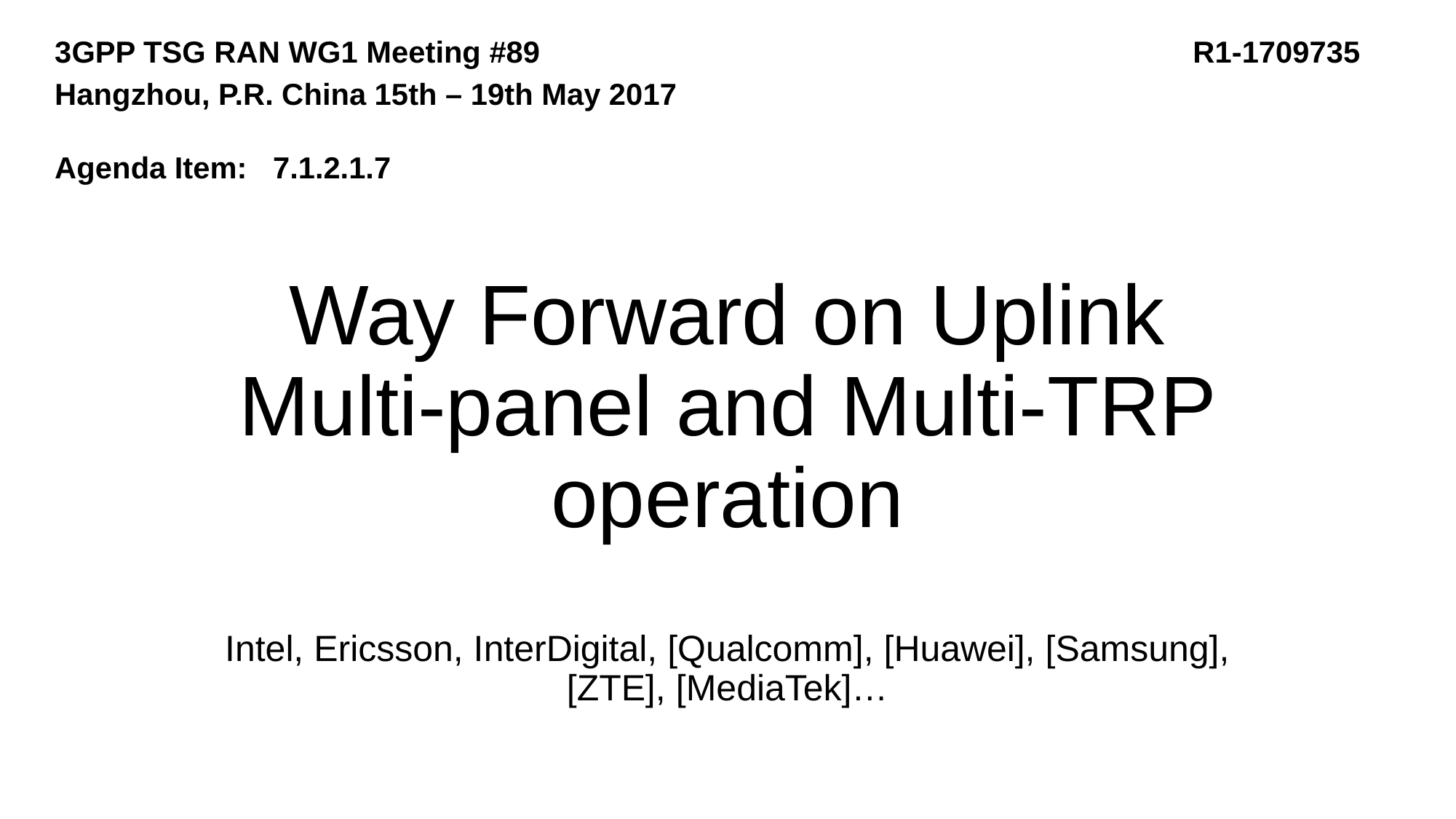

3GPP TSG RAN WG1 Meeting #89                                                                              R1-1709735
Hangzhou, P.R. China 15th – 19th May 2017

Agenda Item:	7.1.2.1.7
# Way Forward on Uplink Multi-panel and Multi-TRP operation
Intel, Ericsson, InterDigital, [Qualcomm], [Huawei], [Samsung], [ZTE], [MediaTek]…